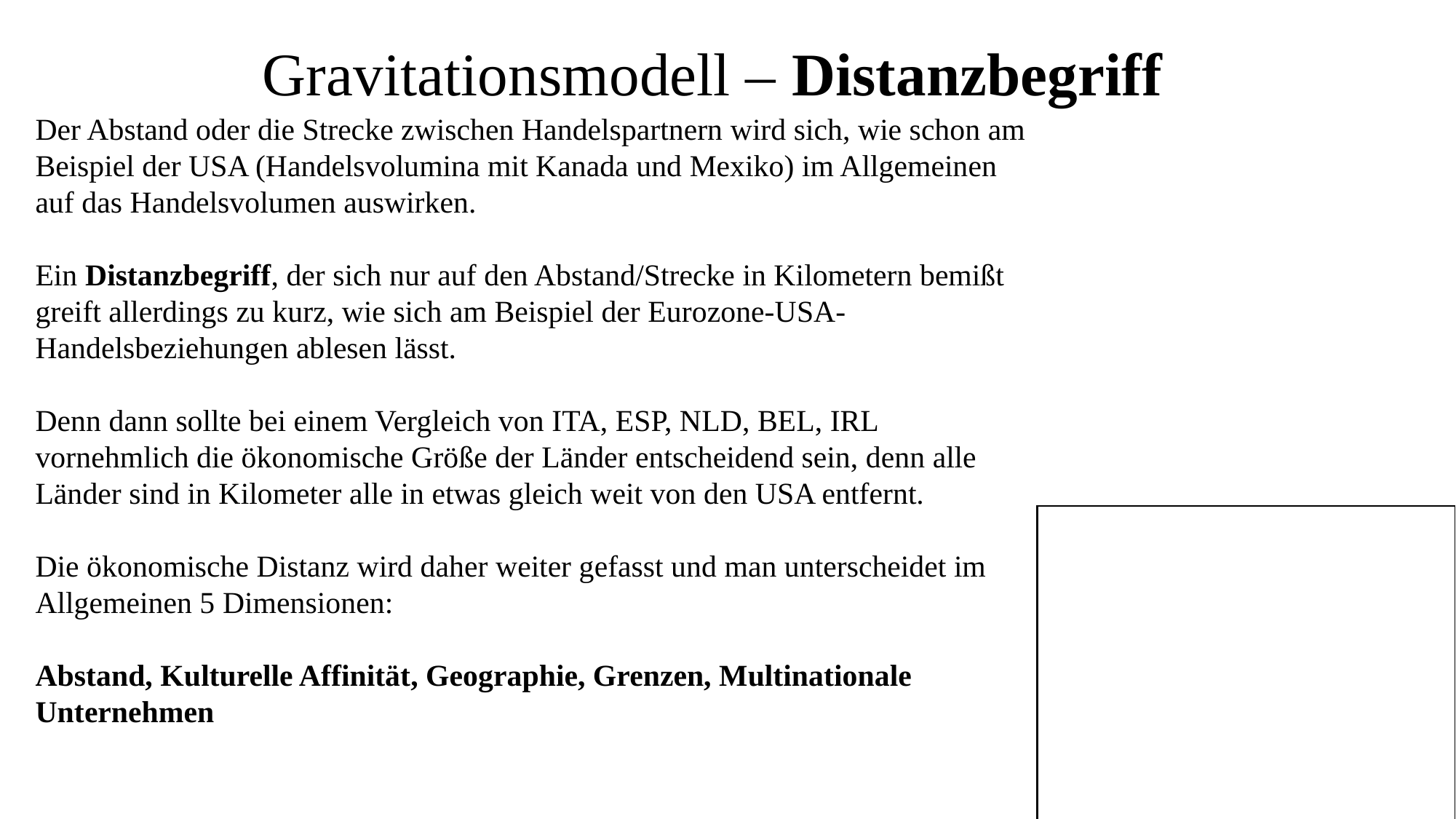

Gravitationsmodell – Distanzbegriff
Der Abstand oder die Strecke zwischen Handelspartnern wird sich, wie schon am Beispiel der USA (Handelsvolumina mit Kanada und Mexiko) im Allgemeinen auf das Handelsvolumen auswirken.

Ein Distanzbegriff, der sich nur auf den Abstand/Strecke in Kilometern bemißt greift allerdings zu kurz, wie sich am Beispiel der Eurozone-USA-Handelsbeziehungen ablesen lässt.

Denn dann sollte bei einem Vergleich von ITA, ESP, NLD, BEL, IRL vornehmlich die ökonomische Größe der Länder entscheidend sein, denn alle Länder sind in Kilometer alle in etwas gleich weit von den USA entfernt.

Die ökonomische Distanz wird daher weiter gefasst und man unterscheidet im Allgemeinen 5 Dimensionen:

Abstand, Kulturelle Affinität, Geographie, Grenzen, Multinationale Unternehmen